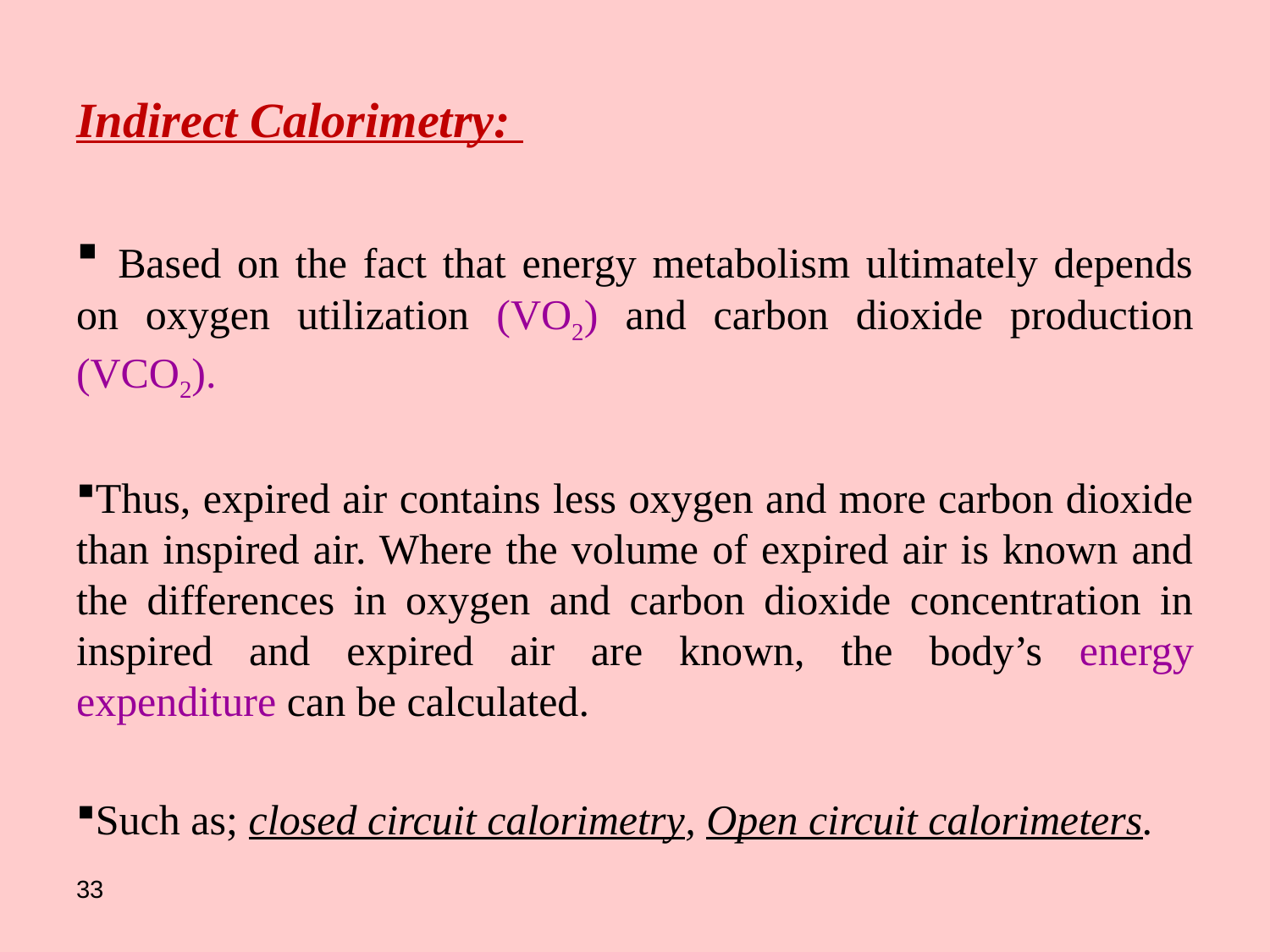

# Indirect Calorimetry:
 Based on the fact that energy metabolism ultimately depends on oxygen utilization (VO2) and carbon dioxide production (VCO2).

Thus, expired air contains less oxygen and more carbon dioxide than inspired air. Where the volume of expired air is known and the differences in oxygen and carbon dioxide concentration in inspired and expired air are known, the body’s energy expenditure can be calculated.

Such as; closed circuit calorimetry, Open circuit calorimeters.
33